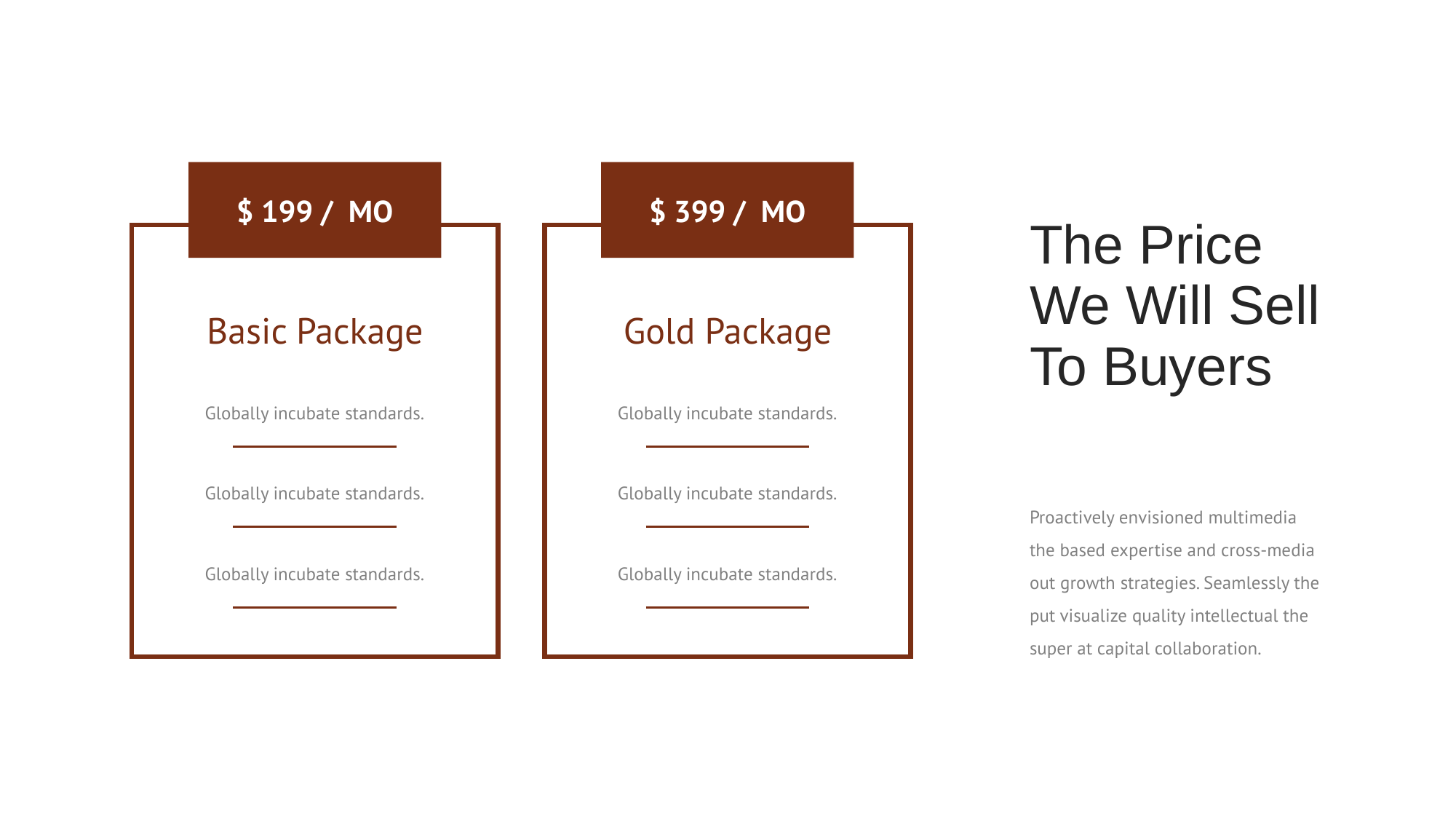

$ 199 /  MO
$ 399 /  MO
The Price
We Will Sell To Buyers

Basic Package
Gold Package
Globally incubate standards.
Globally incubate standards.
Globally incubate standards.
Globally incubate standards.
Proactively envisioned multimedia the based expertise and cross-media out growth strategies. Seamlessly the put visualize quality intellectual the super at capital collaboration.
Globally incubate standards.
Globally incubate standards.